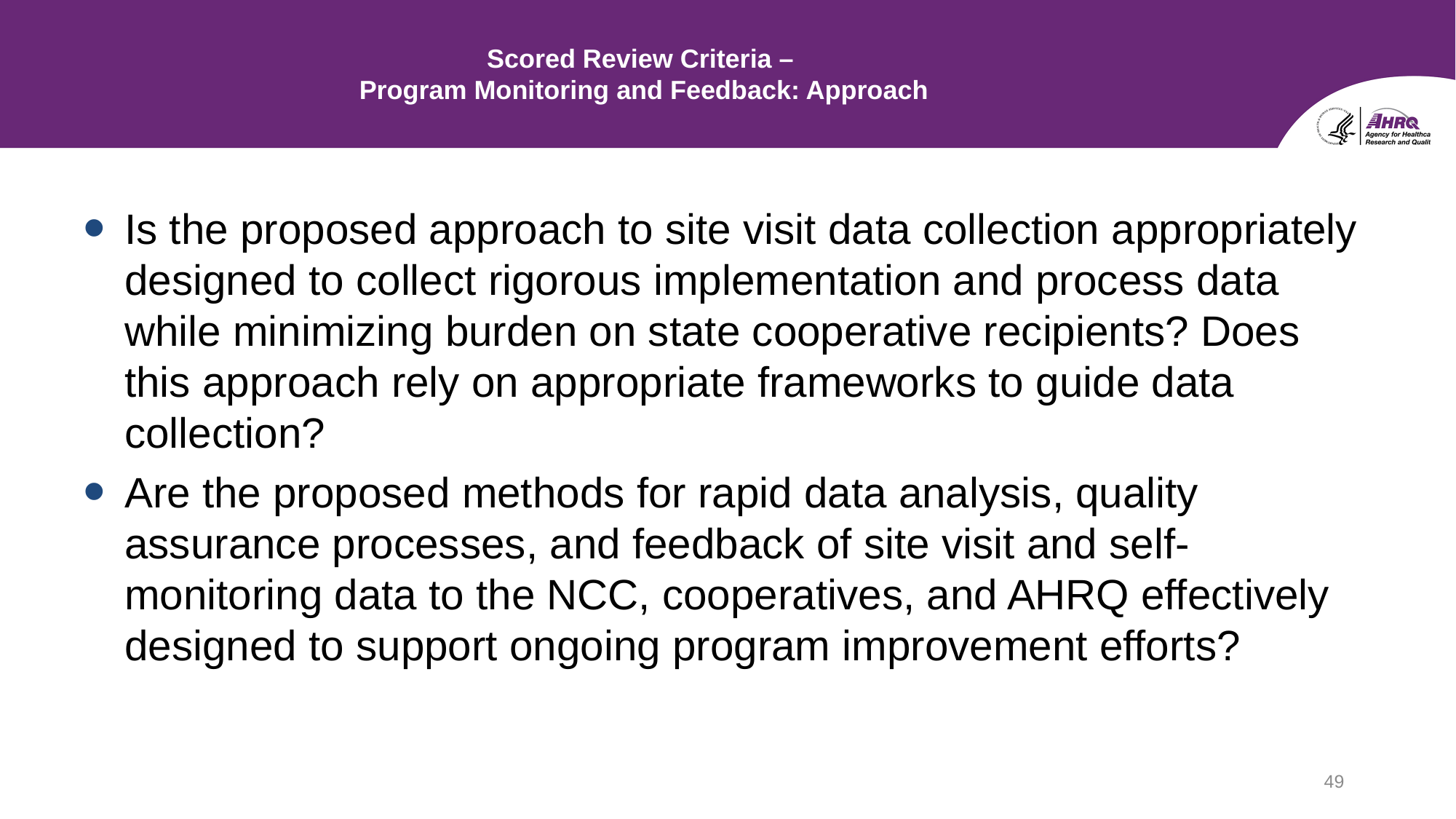

# Scored Review Criteria – Program Monitoring and Feedback: Approach
Is the proposed approach to site visit data collection appropriately designed to collect rigorous implementation and process data while minimizing burden on state cooperative recipients? Does this approach rely on appropriate frameworks to guide data collection?
Are the proposed methods for rapid data analysis, quality assurance processes, and feedback of site visit and self-monitoring data to the NCC, cooperatives, and AHRQ effectively designed to support ongoing program improvement efforts?
49